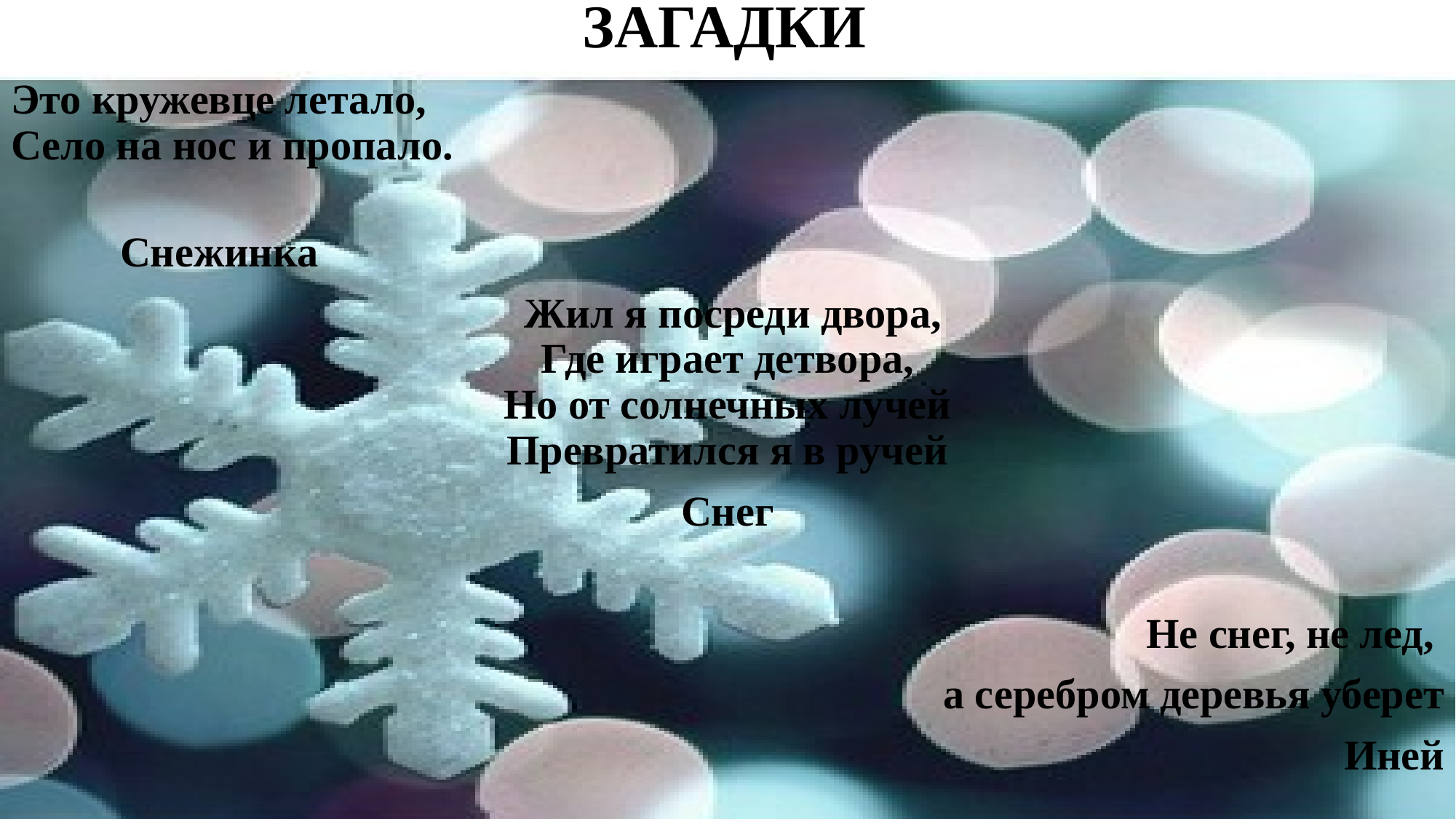

# ЗАГАДКИ
Это кружевце летало,
Село на нос и пропало.
 	Снежинка
 Жил я посреди двора,
Где играет детвора,
Но от солнечных лучей
Превратился я в ручей
Снег

Не снег, не лед,
а серебром деревья уберет
Иней